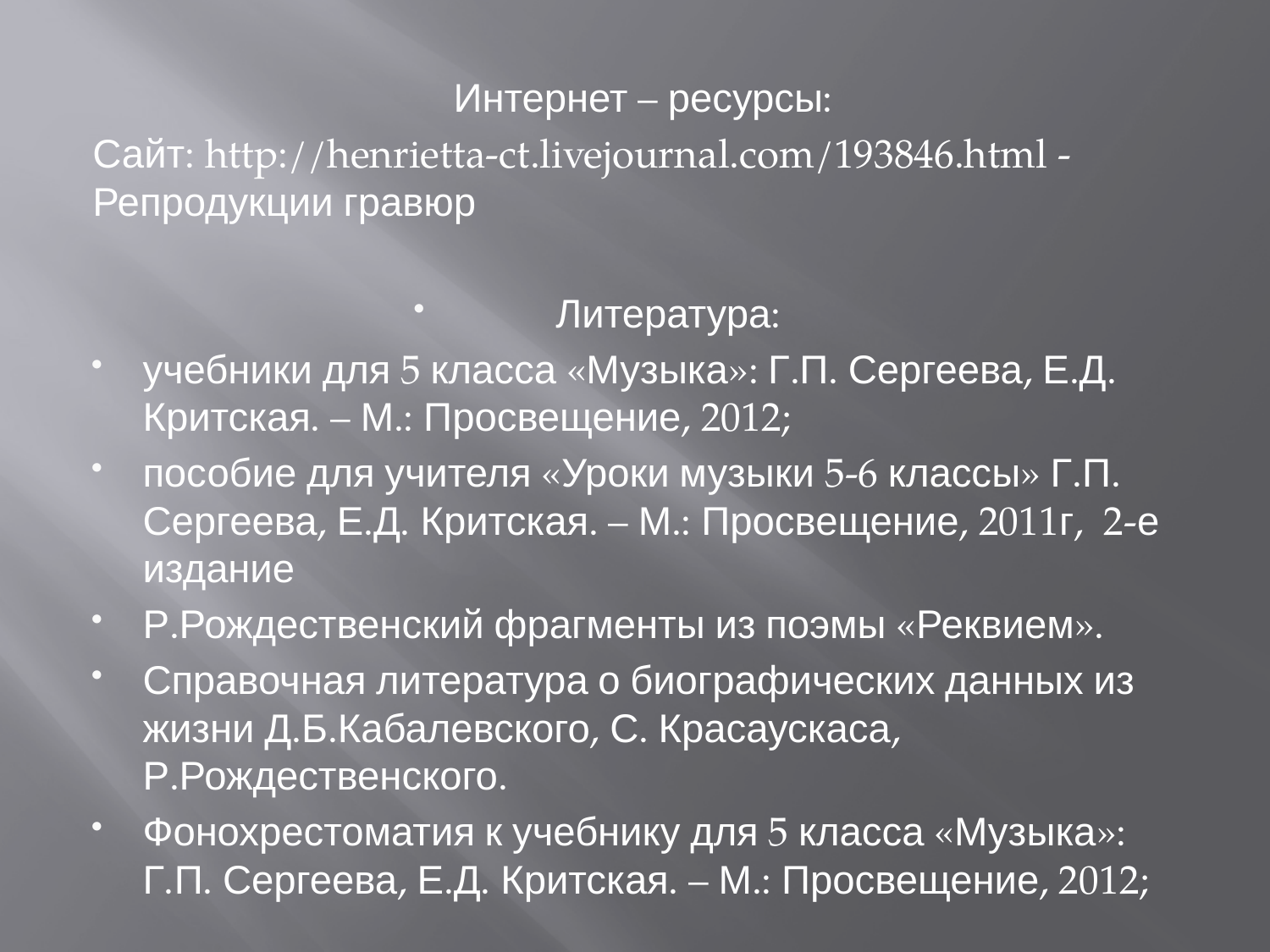

#
Интернет – ресурсы:
Сайт: http://henrietta-ct.livejournal.com/193846.html - Репродукции гравюр

Литература:
учебники для 5 класса «Музыка»: Г.П. Сергеева, Е.Д. Критская. – М.: Просвещение, 2012;
пособие для учителя «Уроки музыки 5-6 классы» Г.П. Сергеева, Е.Д. Критская. – М.: Просвещение, 2011г,  2-е издание
Р.Рождественский фрагменты из поэмы «Реквием».
Справочная литература о биографических данных из жизни Д.Б.Кабалевского, С. Красаускаса,  Р.Рождественского.
Фонохрестоматия к учебнику для 5 класса «Музыка»: Г.П. Сергеева, Е.Д. Критская. – М.: Просвещение, 2012;